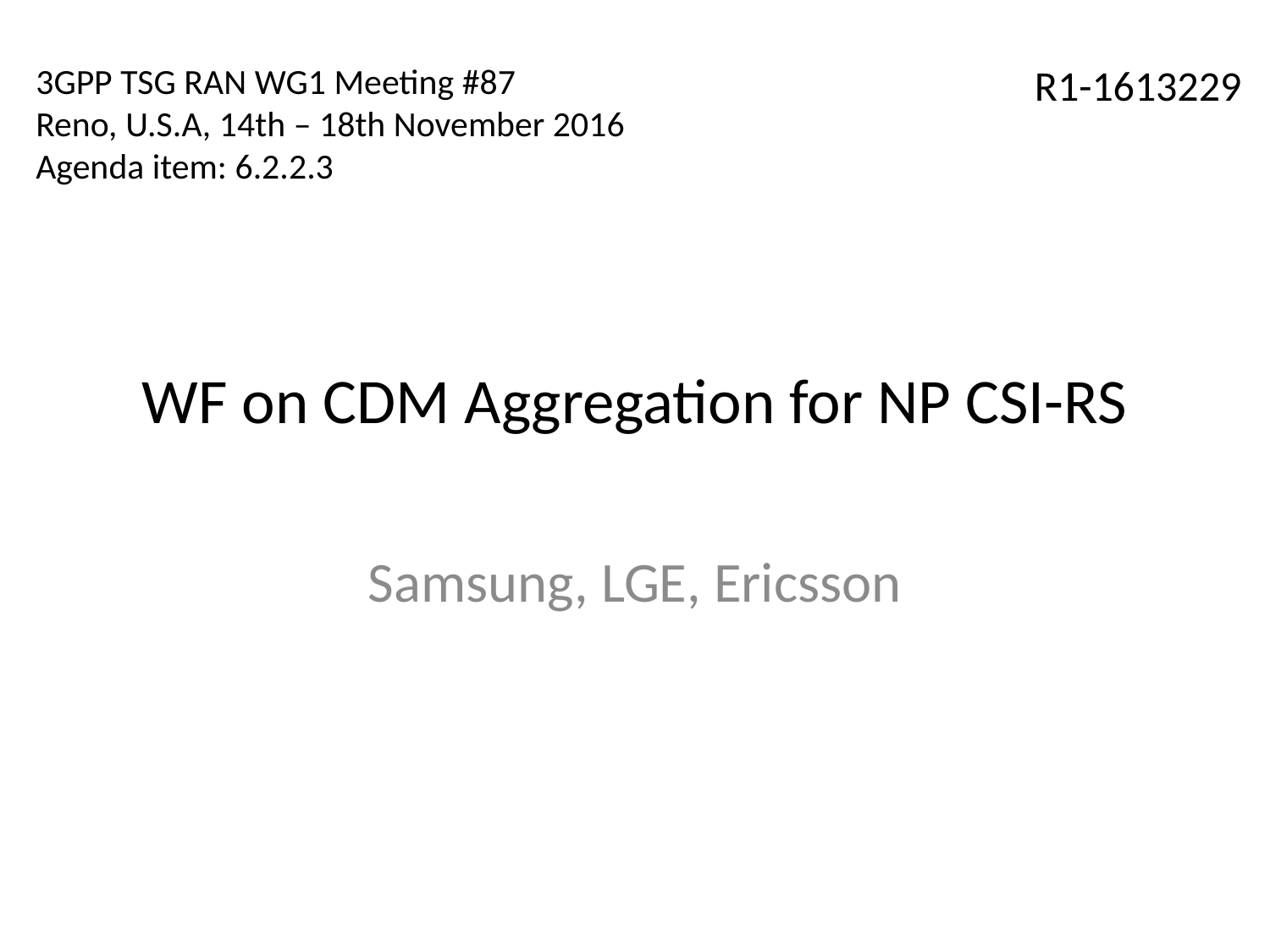

3GPP TSG RAN WG1 Meeting #87
Reno, U.S.A, 14th – 18th November 2016
Agenda item: 6.2.2.3
R1-1613229
# WF on CDM Aggregation for NP CSI-RS
Samsung, LGE, Ericsson